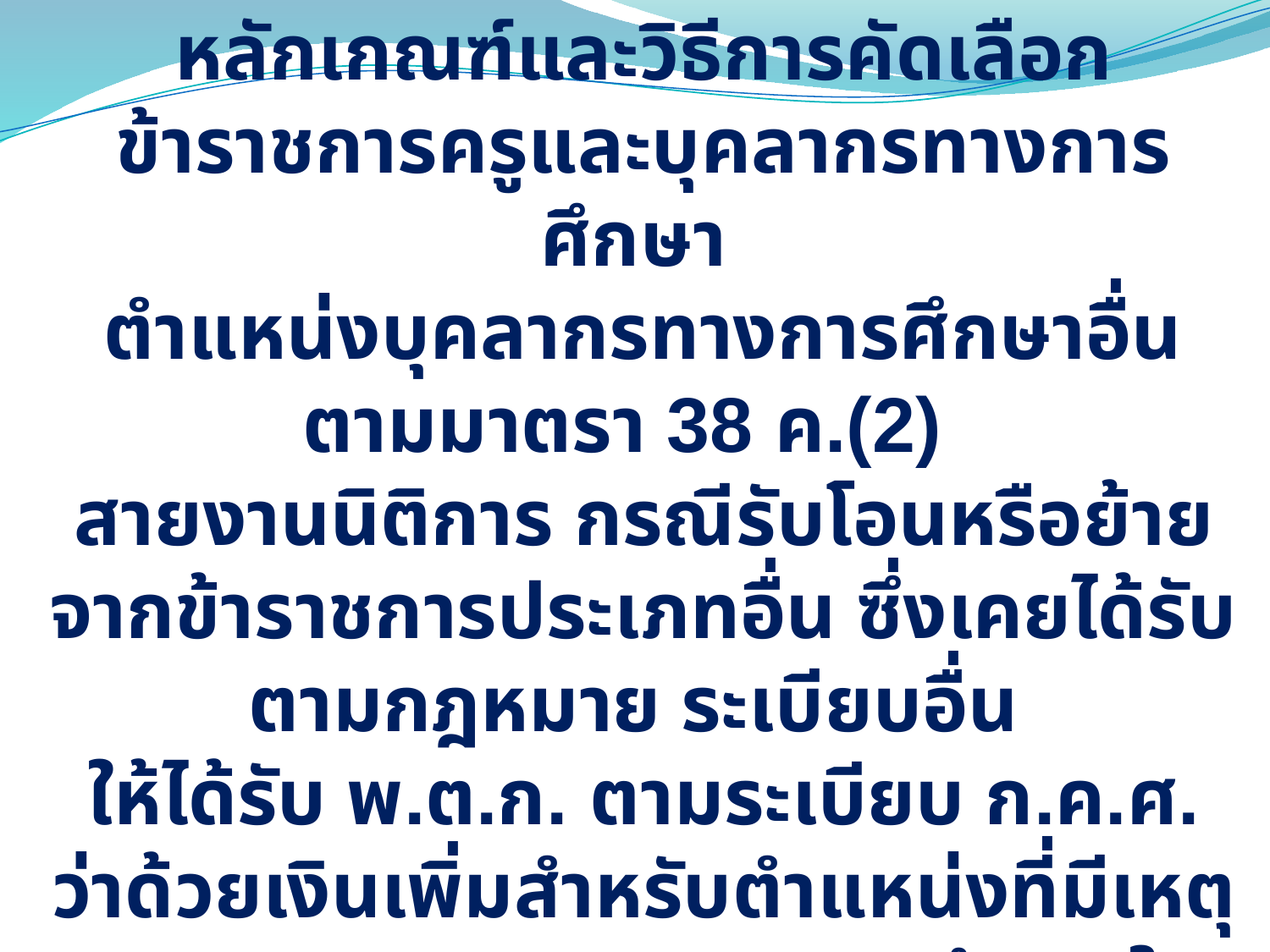

หลักเกณฑ์และวิธีการคัดเลือก
ข้าราชการครูและบุคลากรทางการศึกษา
ตำแหน่งบุคลากรทางการศึกษาอื่นตามมาตรา 38 ค.(2)
สายงานนิติการ กรณีรับโอนหรือย้ายจากข้าราชการประเภทอื่น ซึ่งเคยได้รับตามกฎหมาย ระเบียบอื่น
ให้ได้รับ พ.ต.ก. ตามระเบียบ ก.ค.ศ. ว่าด้วยเงินเพิ่มสำหรับตำแหน่งที่มีเหตุพิเศษของบุคลากรทางการศึกษา ในสายงานนิติการ พ.ศ. ๒๕๕๓
ตามหนังสือสำนักงาน ก.ค.ศ. ที่ ศธ 0206.5/ว 11
ลงวันที่ 26 มิถุนายน 2558